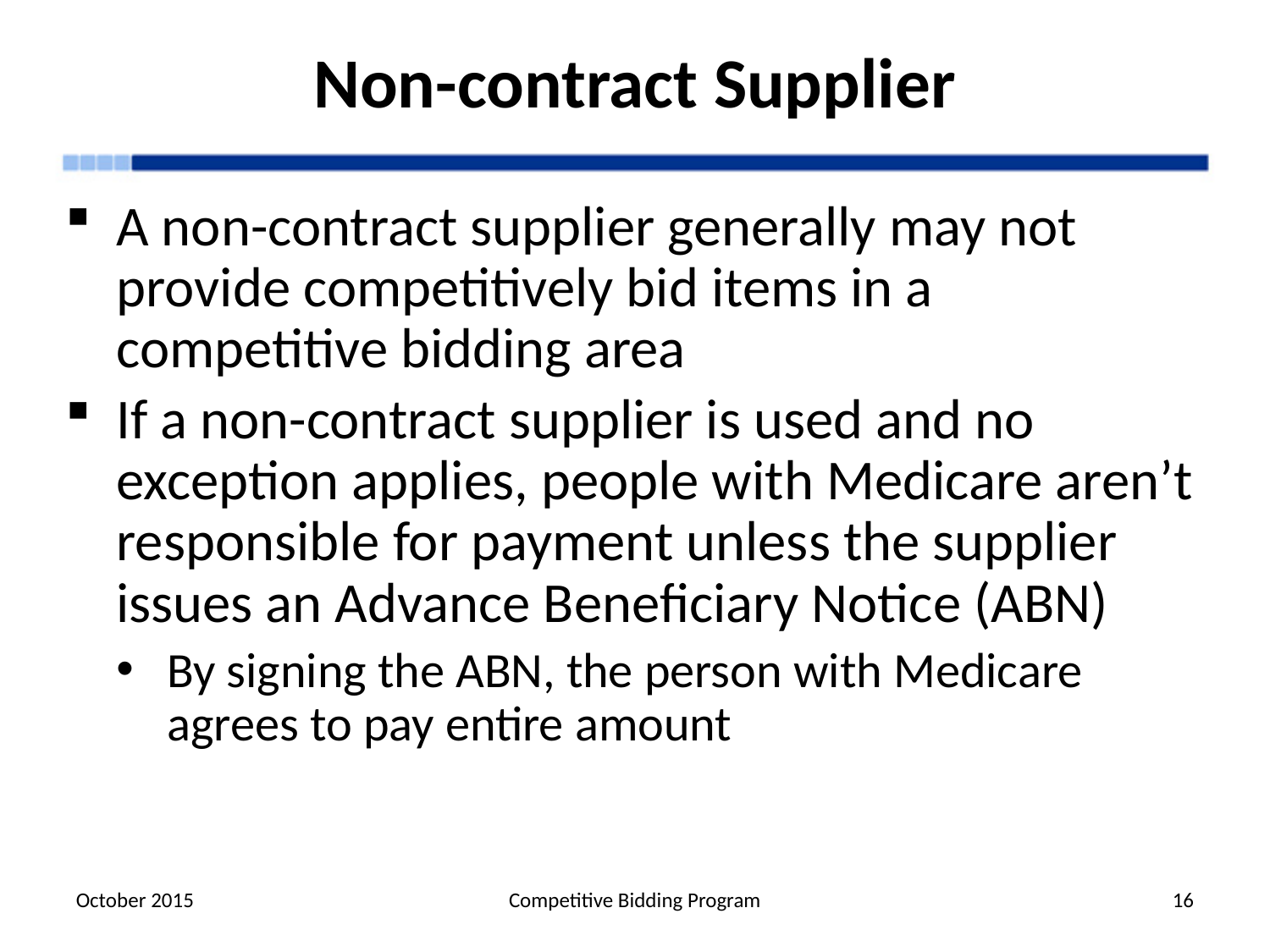

# Non-contract Supplier
A non-contract supplier generally may not provide competitively bid items in a competitive bidding area
If a non-contract supplier is used and no exception applies, people with Medicare aren’t responsible for payment unless the supplier issues an Advance Beneficiary Notice (ABN)
By signing the ABN, the person with Medicare agrees to pay entire amount

October 2015
Competitive Bidding Program
16